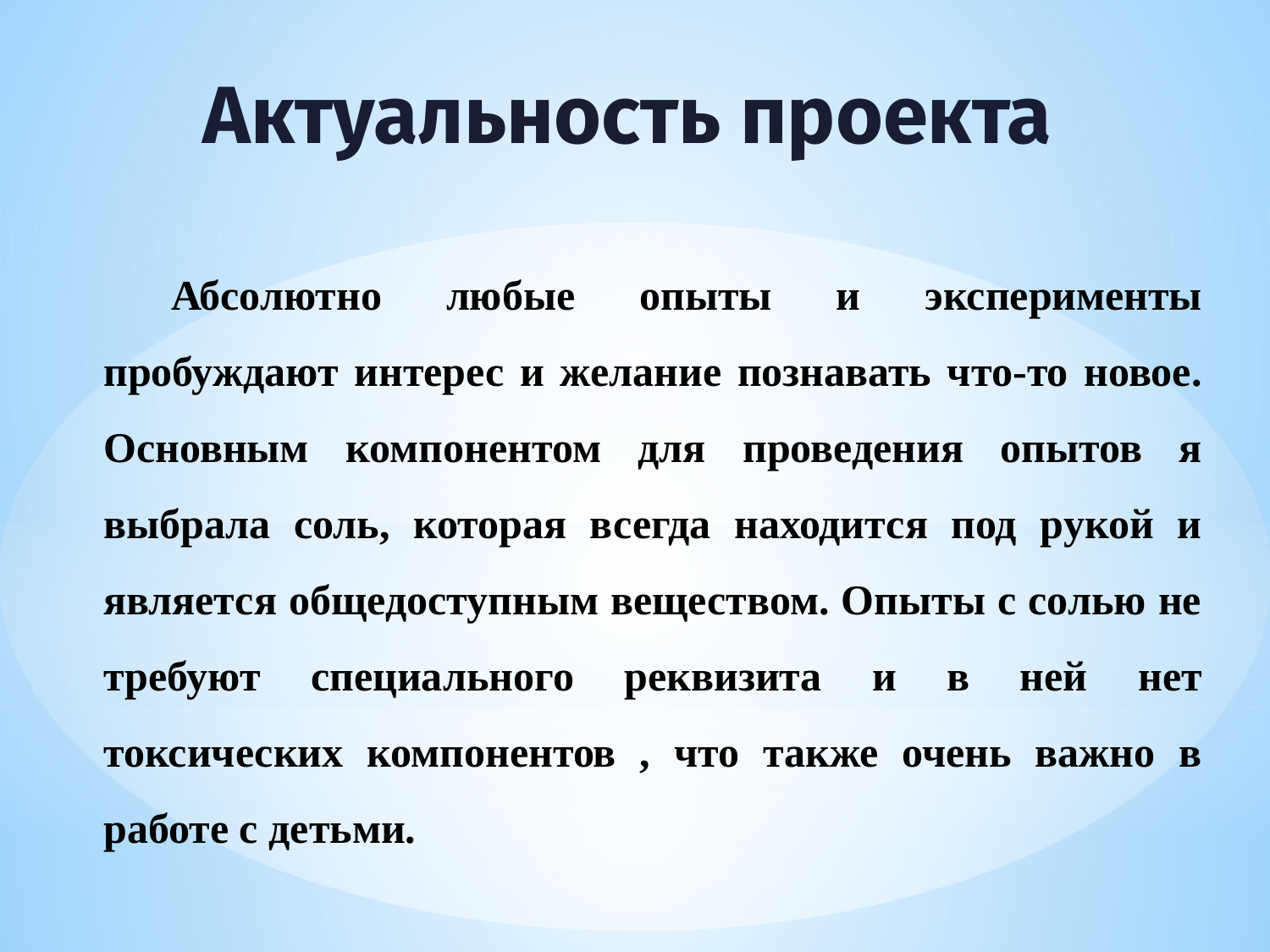

# Актуальность проекта
Абсолютно любые опыты и эксперименты пробуждают интерес и желание познавать что-то новое. Основным компонентом для проведения опытов я выбрала соль, которая всегда находится под рукой и является общедоступным веществом. Опыты с солью не требуют специального реквизита и в ней нет токсических компонентов , что также очень важно в работе с детьми.